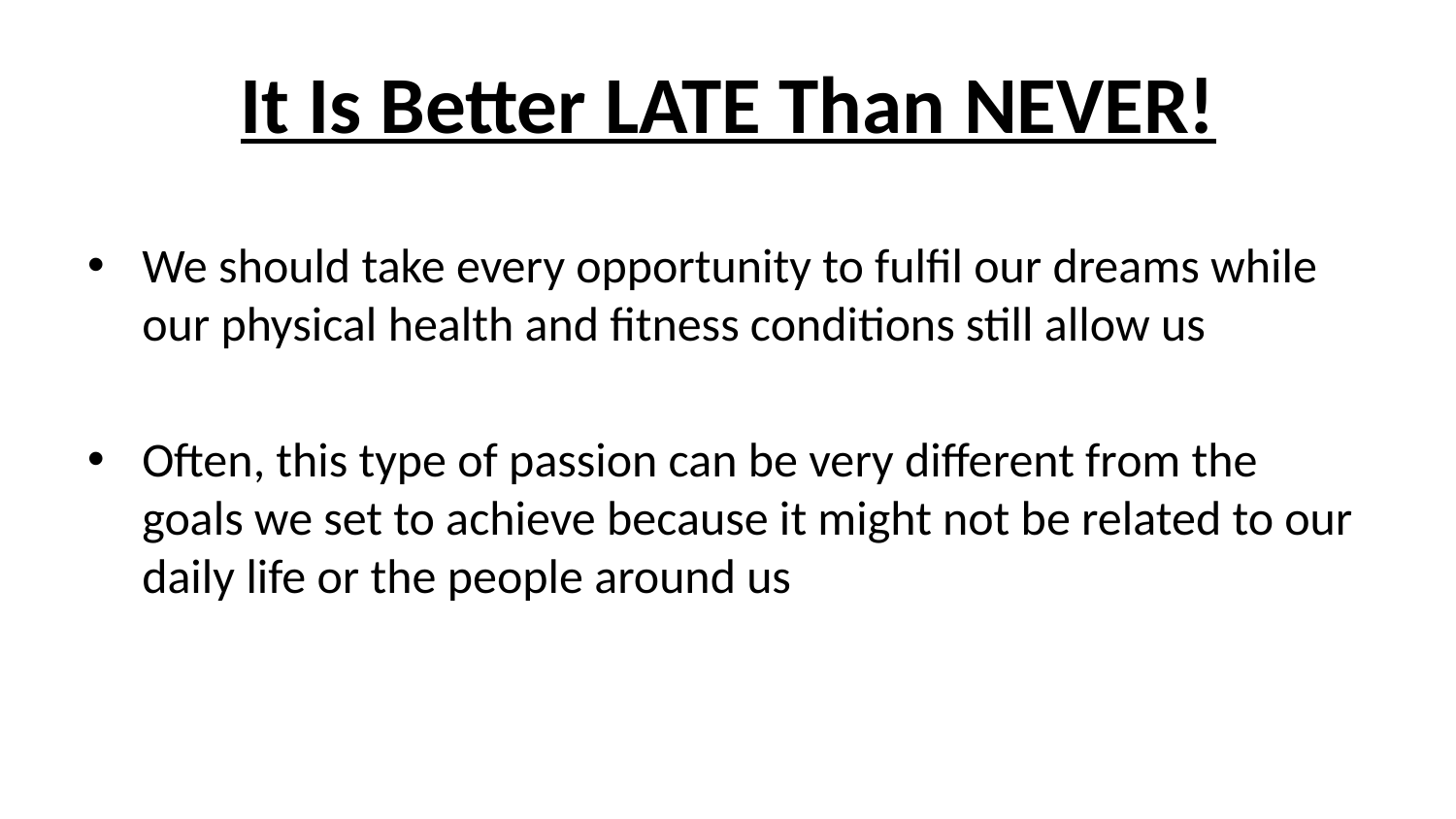

# It Is Better LATE Than NEVER!
We should take every opportunity to fulfil our dreams while our physical health and fitness conditions still allow us

Often, this type of passion can be very different from the goals we set to achieve because it might not be related to our daily life or the people around us